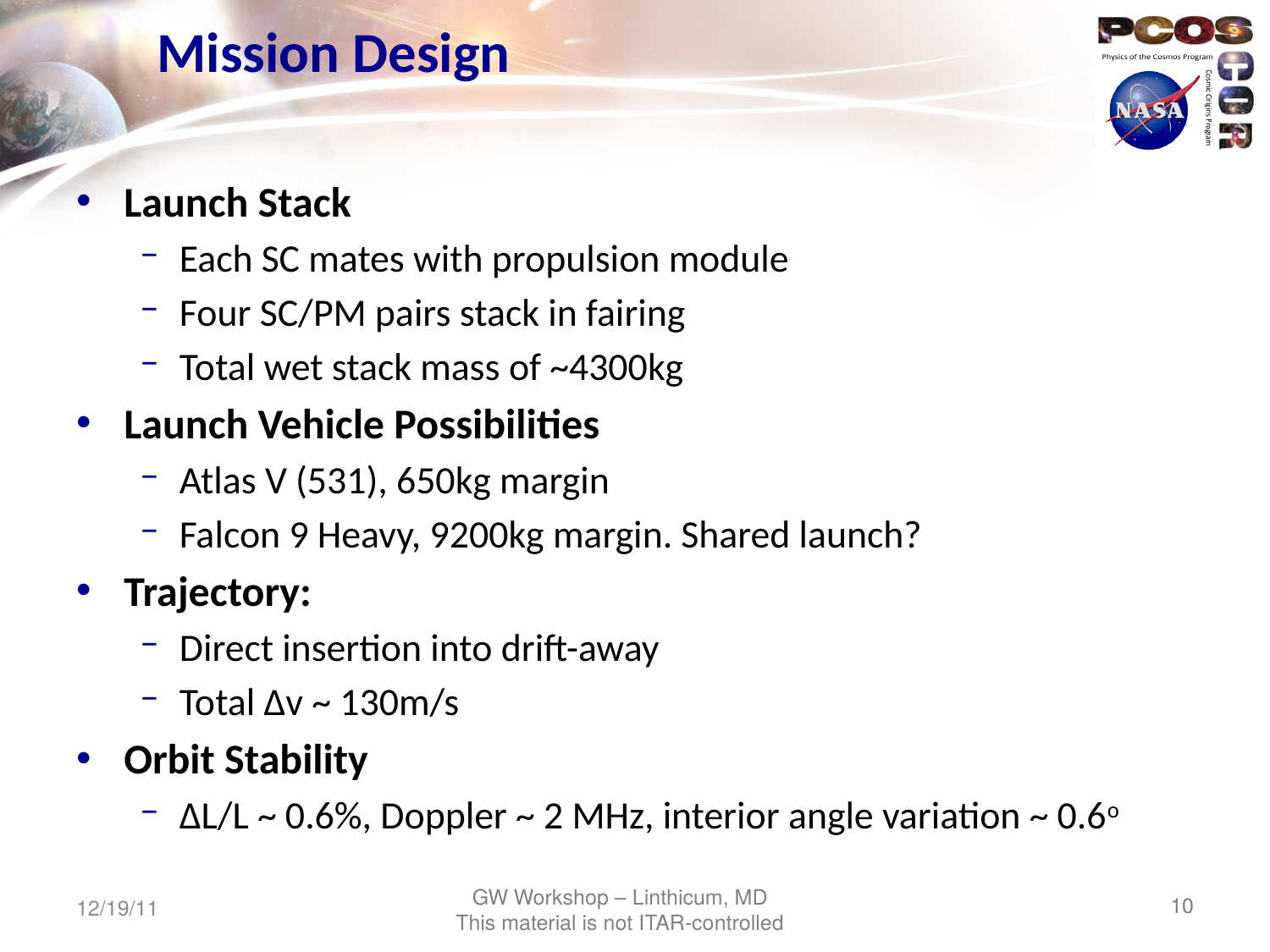

# Mission Design
Launch Stack
Each SC mates with propulsion module
Four SC/PM pairs stack in fairing
Total wet stack mass of ~4300kg
Launch Vehicle Possibilities
Atlas V (531), 650kg margin
Falcon 9 Heavy, 9200kg margin. Shared launch?
Trajectory:
Direct insertion into drift-away
Total Δv ~ 130m/s
Orbit Stability
ΔL/L ~ 0.6%, Doppler ~ 2 MHz, interior angle variation ~ 0.6o
12/19/11
10